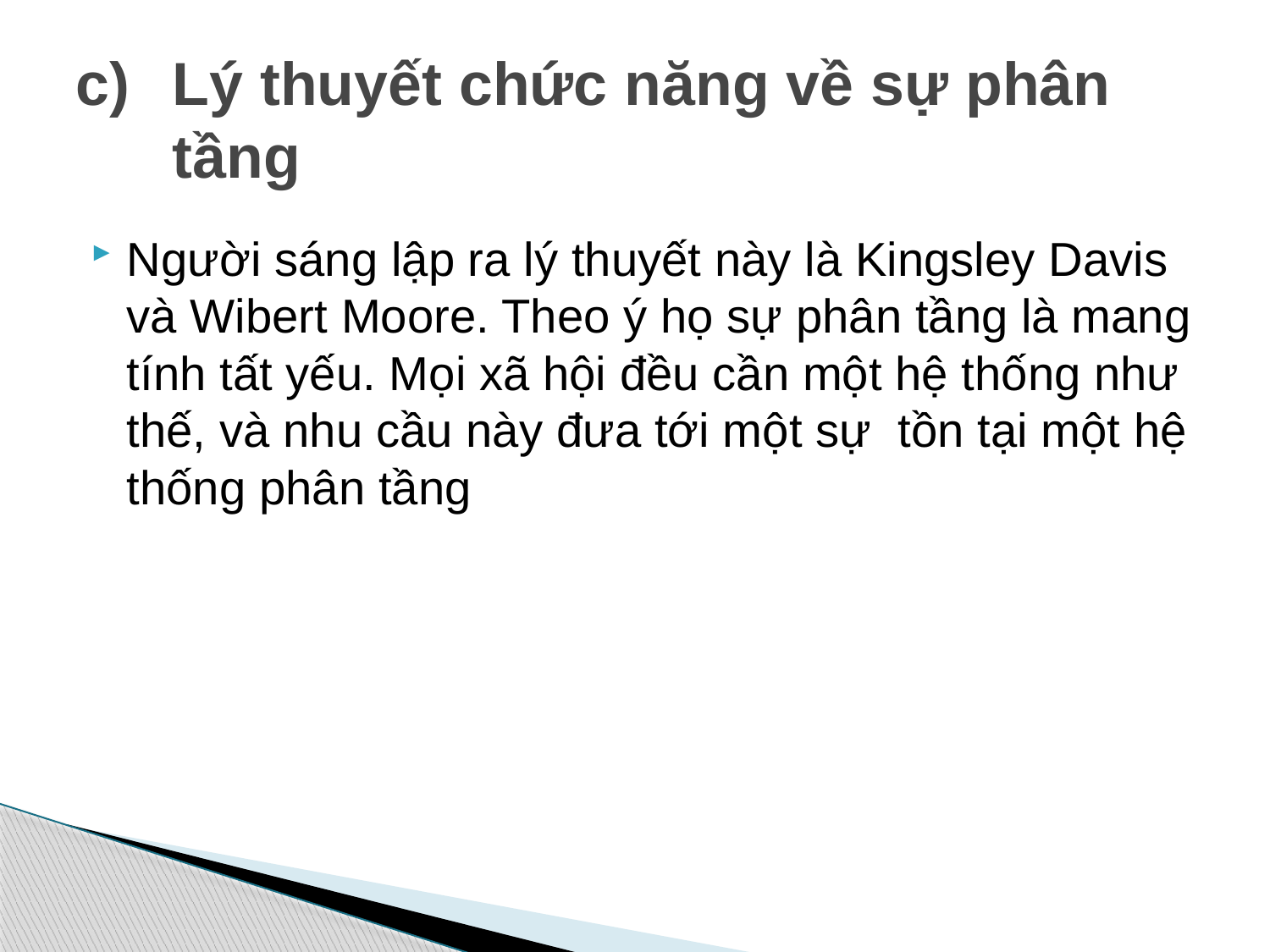

# c)	Lý thuyết chức năng về sự phân tầng
Người sáng lập ra lý thuyết này là Kingsley Davis và Wibert Moore. Theo ý họ sự phân tầng là mang tính tất yếu. Mọi xã hội đều cần một hệ thống như thế, và nhu cầu này đưa tới một sự  tồn tại một hệ thống phân tầng